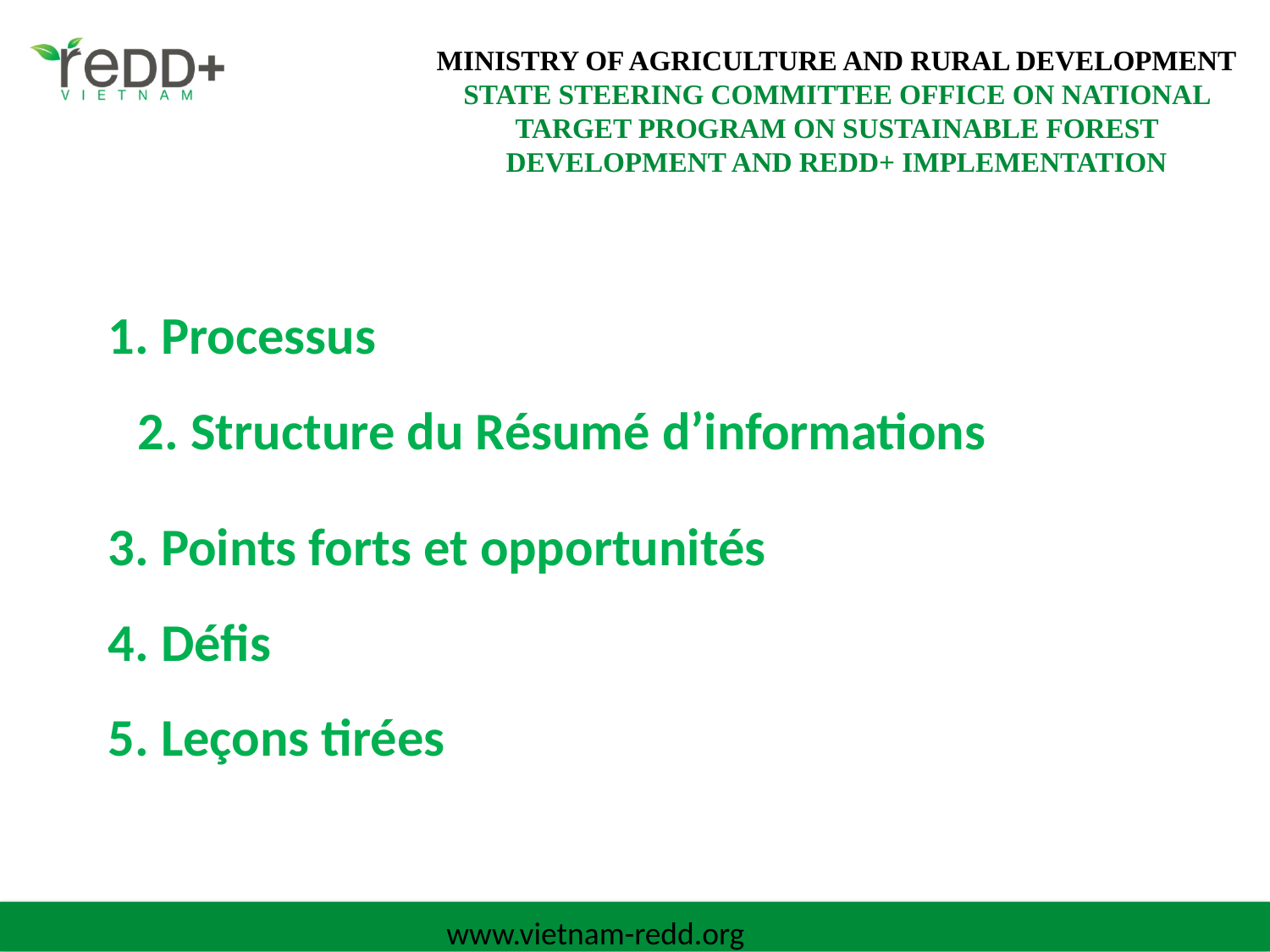

# Processus 2. Structure du Résumé d’informations
3. Points forts et opportunités
4. Défis
5. Leçons tirées
www.vietnam-redd.org